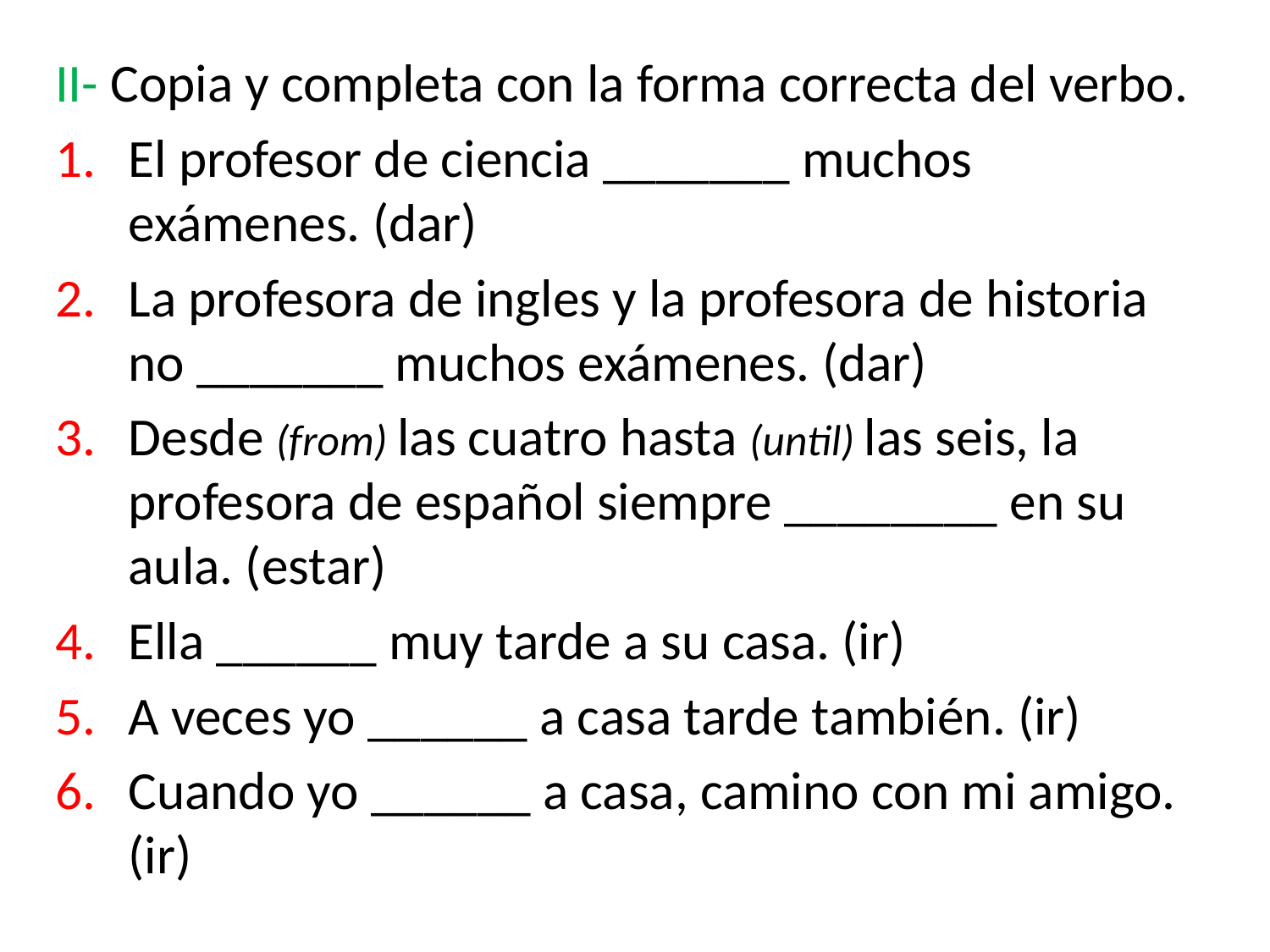

II- Copia y completa con la forma correcta del verbo.
El profesor de ciencia _______ muchos exámenes. (dar)
La profesora de ingles y la profesora de historia no _______ muchos exámenes. (dar)
Desde (from) las cuatro hasta (until) las seis, la profesora de español siempre ________ en su aula. (estar)
Ella ______ muy tarde a su casa. (ir)
A veces yo ______ a casa tarde también. (ir)
Cuando yo ______ a casa, camino con mi amigo. (ir)